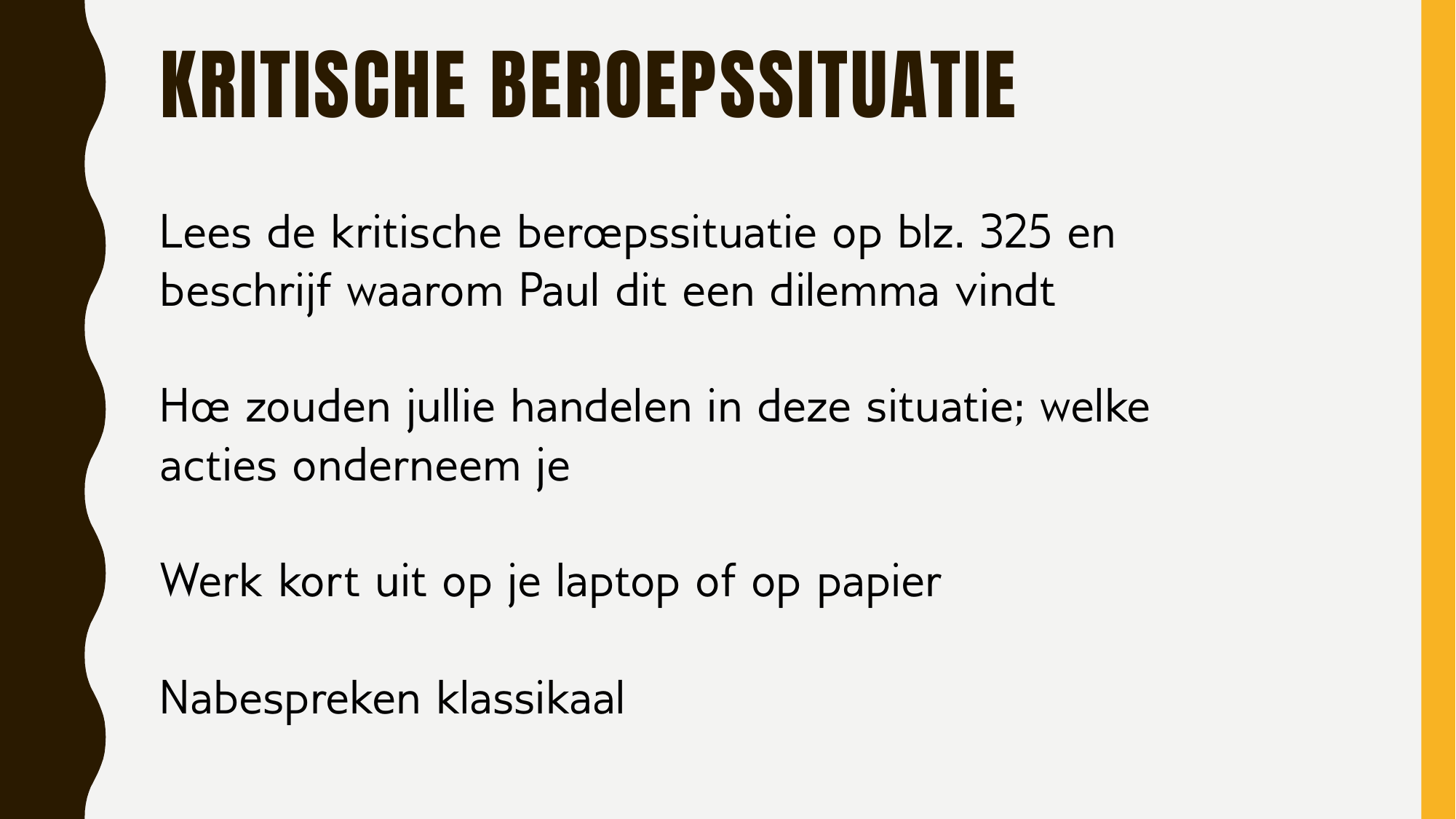

# Kritische beroepssituatie
Lees de kritische beroepssituatie op blz. 325 en beschrijf waarom Paul dit een dilemma vindt

Hoe zouden jullie handelen in deze situatie; welke acties onderneem je

Werk kort uit op je laptop of op papier

Nabespreken klassikaal